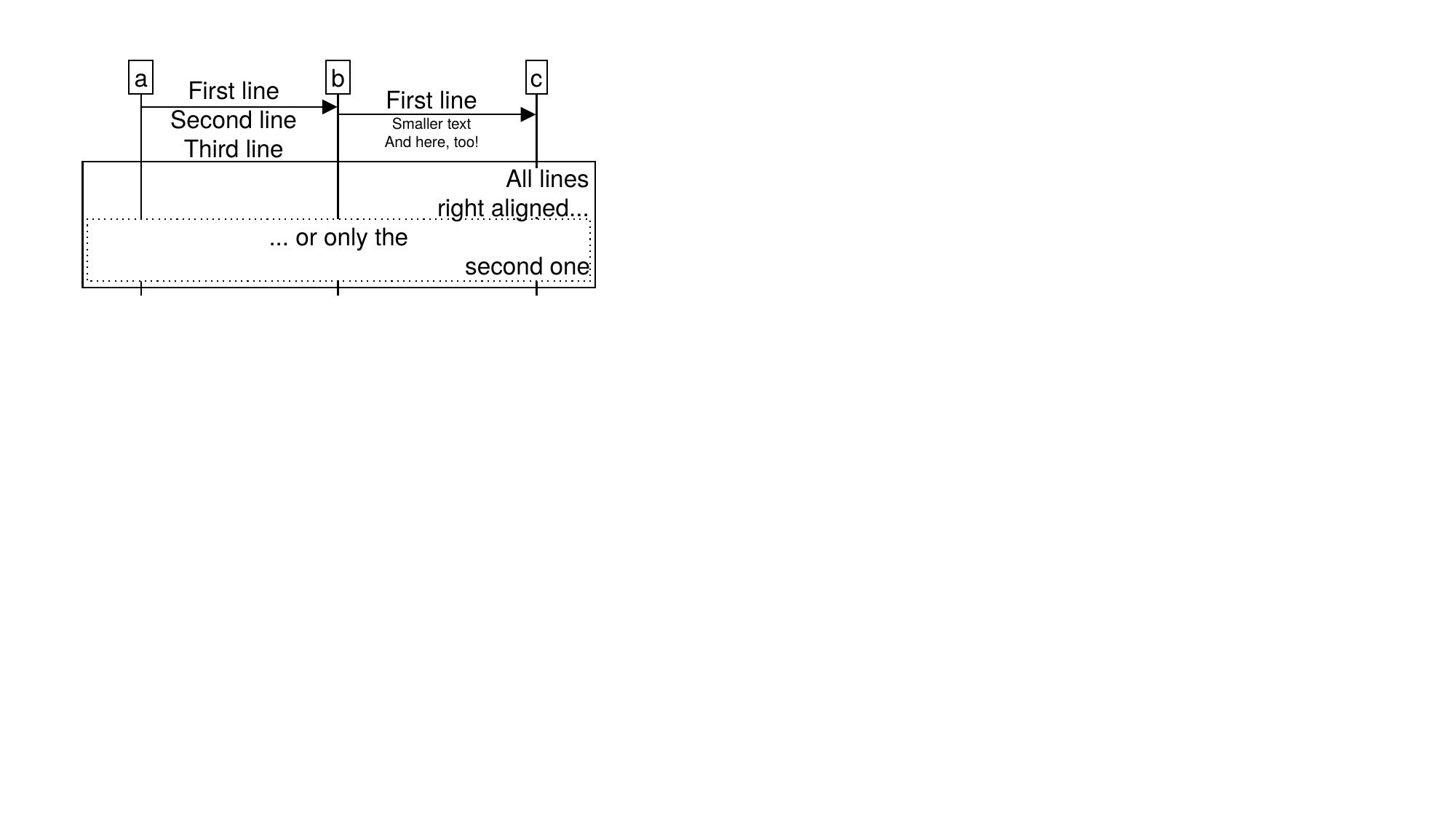

a
b
c
First line
Second line
Third line
First line
Smaller text
And here, too!

All lines
right aligned...
... or only the
second one